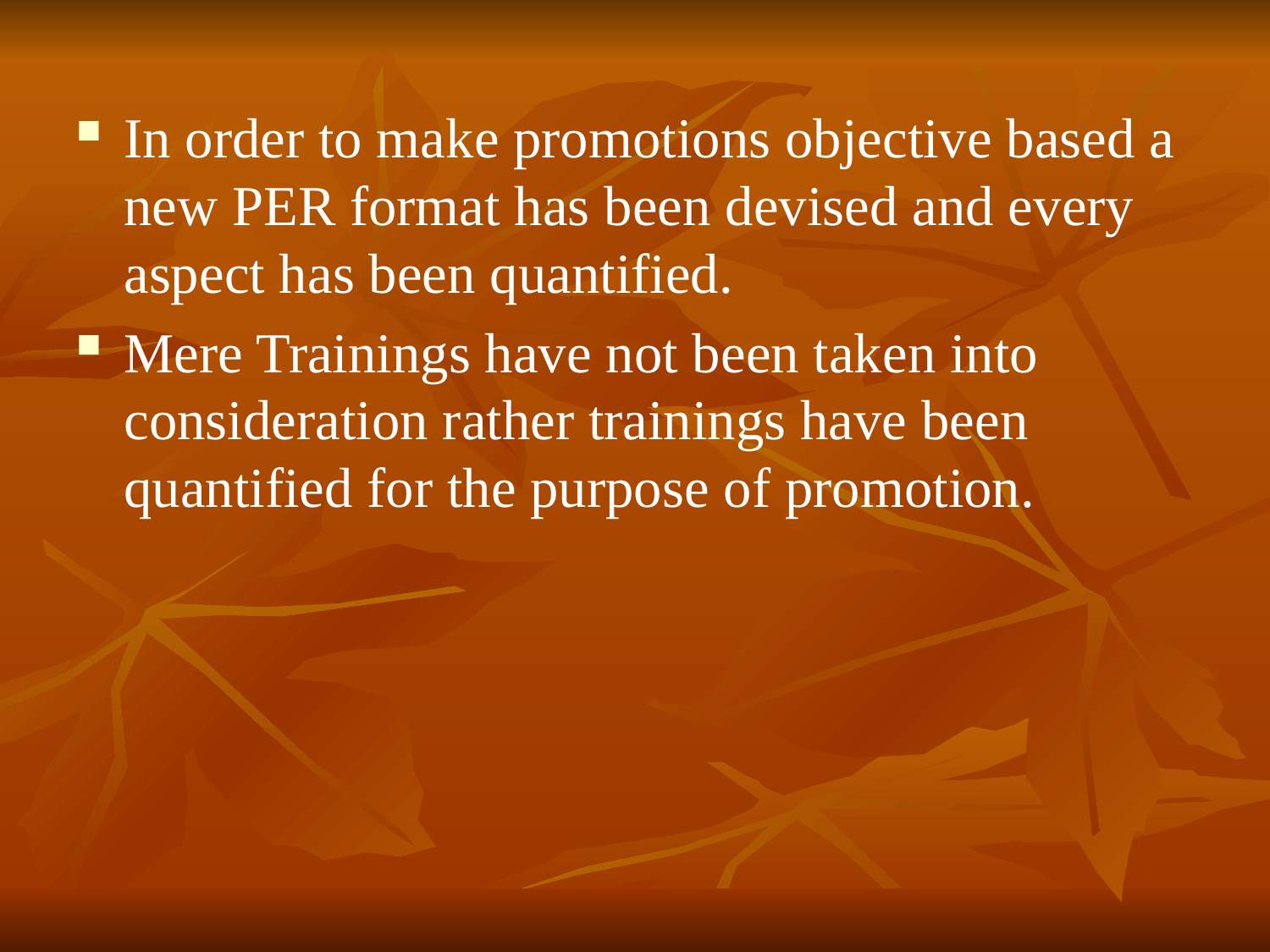

In order to make promotions objective based a new PER format has been devised and every aspect has been quantified.
Mere Trainings have not been taken into consideration rather trainings have been quantified for the purpose of promotion.